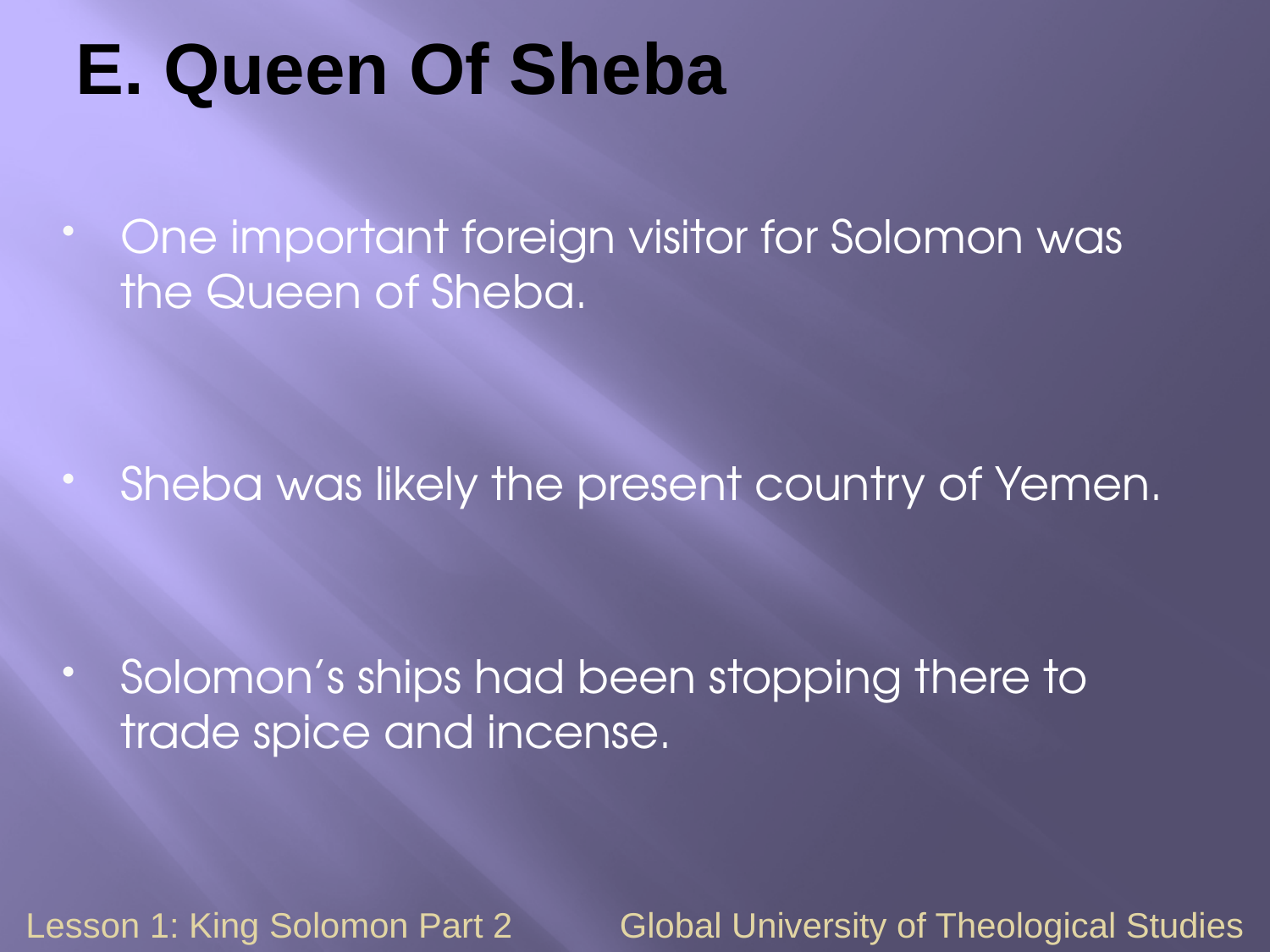

# E. Queen Of Sheba
One important foreign visitor for Solomon was the Queen of Sheba.

Sheba was likely the present country of Yemen.

Solomon’s ships had been stopping there to trade spice and incense.

Lesson 1: King Solomon Part 2           Global University of Theological Studies